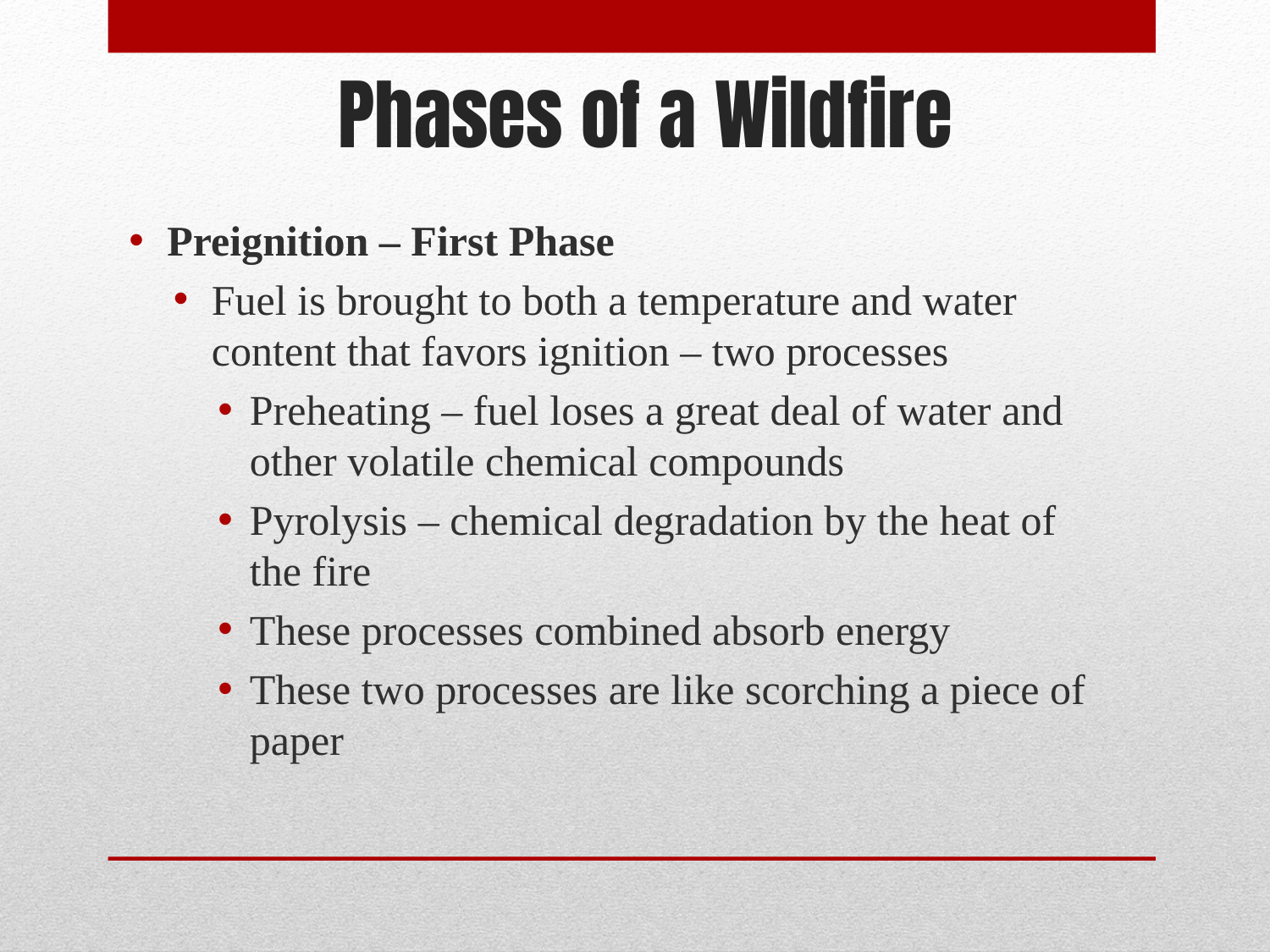

Phases of a Wildfire
Preignition – First Phase
Fuel is brought to both a temperature and water content that favors ignition – two processes
Preheating – fuel loses a great deal of water and other volatile chemical compounds
Pyrolysis – chemical degradation by the heat of the fire
These processes combined absorb energy
These two processes are like scorching a piece of paper